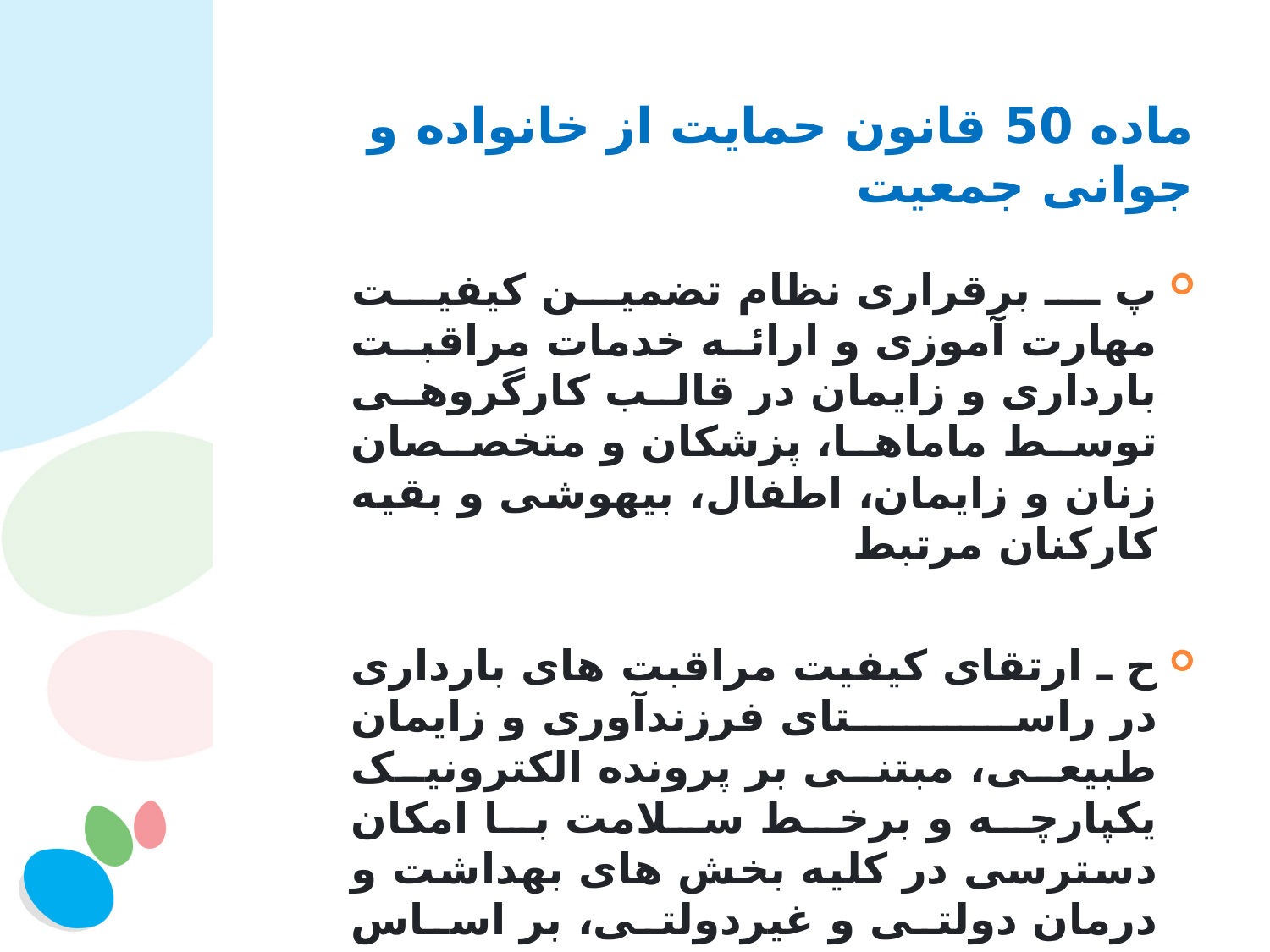

ماده 50 قانون حمایت از خانواده و جوانی جمعیت

پ ـ برقراری نظام تضمین کیفیت مهارت آموزی و ارائه خدمات مراقبت بارداری و زایمان در قالب کارگروهی توسط ماماها، پزشکان و متخصصان زنان و زایمان، اطفال، بیهوشی و بقیه کارکنان مرتبط

ح ـ ارتقای کیفیت مراقبت های بارداری در راستای فرزند­آوری و زایمان طبیعی، مبتنی بر پرونده الکترونیک یکپارچه و برخط سلامت با امکان دسترسی در کلیه بخش­ های بهداشت و درمان دولتی و غیردولتی، بر اساس استقرار راهنماهای بالینی سلامت مادر و جنین و با رعایت سطح بندی خدمات